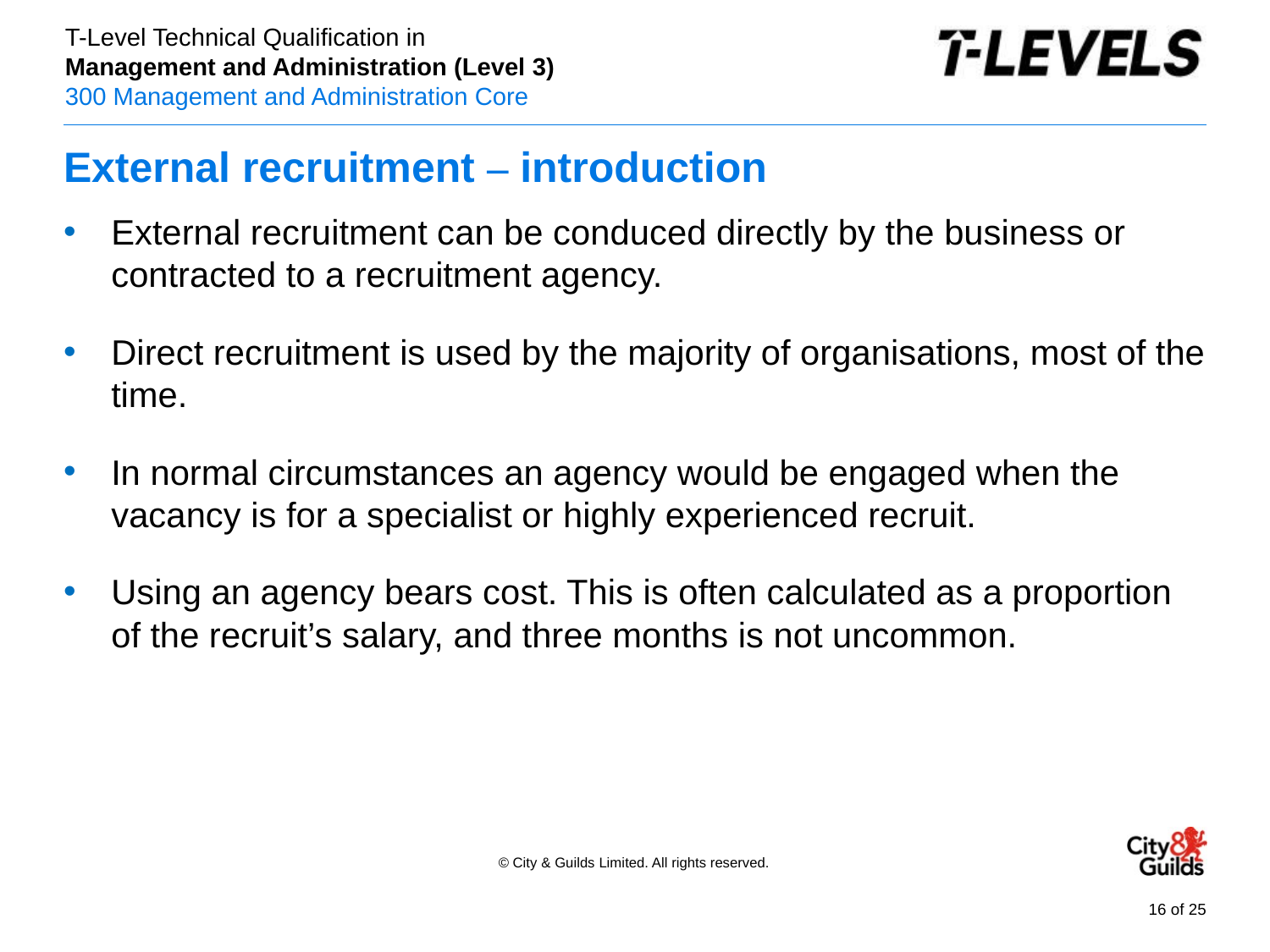

# External recruitment – introduction
External recruitment can be conduced directly by the business or contracted to a recruitment agency.
Direct recruitment is used by the majority of organisations, most of the time.
In normal circumstances an agency would be engaged when the vacancy is for a specialist or highly experienced recruit.
Using an agency bears cost. This is often calculated as a proportion of the recruit’s salary, and three months is not uncommon.